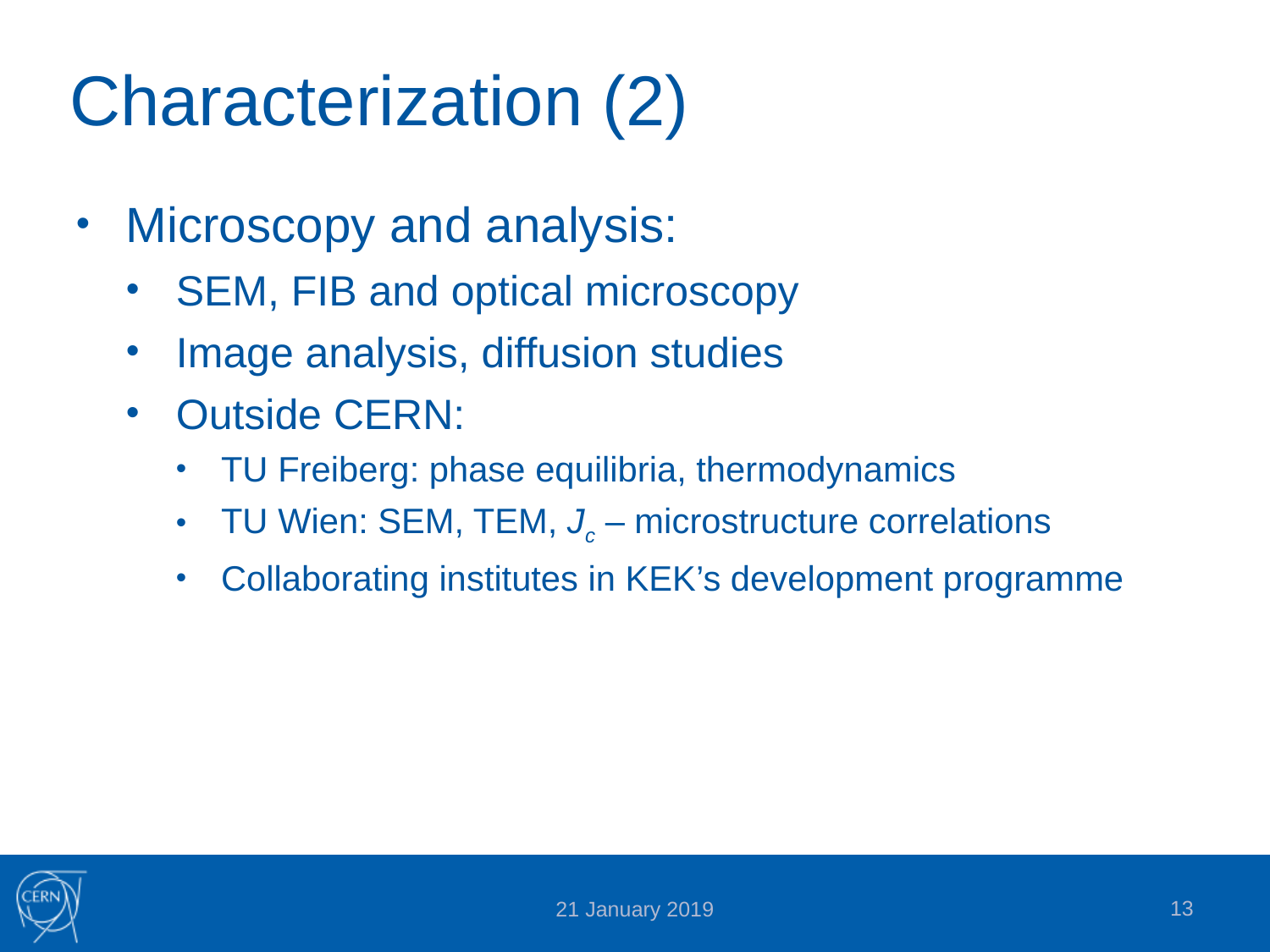

# Characterization (2)
Microscopy and analysis:
SEM, FIB and optical microscopy
Image analysis, diffusion studies
Outside CERN:
TU Freiberg: phase equilibria, thermodynamics
TU Wien: SEM, TEM, Jc – microstructure correlations
Collaborating institutes in KEK’s development programme

13
21 January 2019